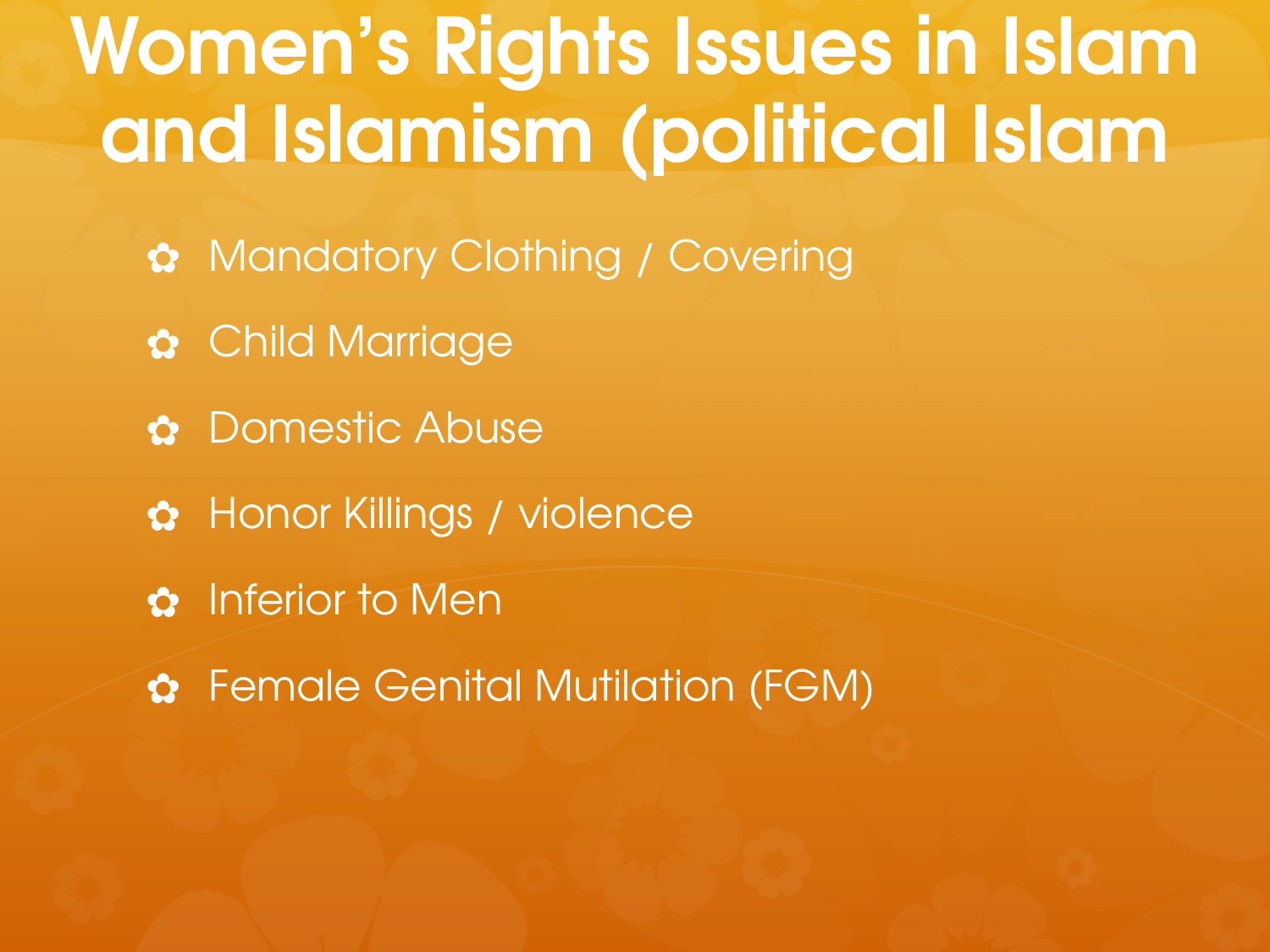

# Women’s Rights Issues in Islam and Islamism (political Islam
Mandatory Clothing / Covering
Child Marriage
Domestic Abuse
Honor Killings / violence
Inferior to Men
Female Genital Mutilation (FGM)